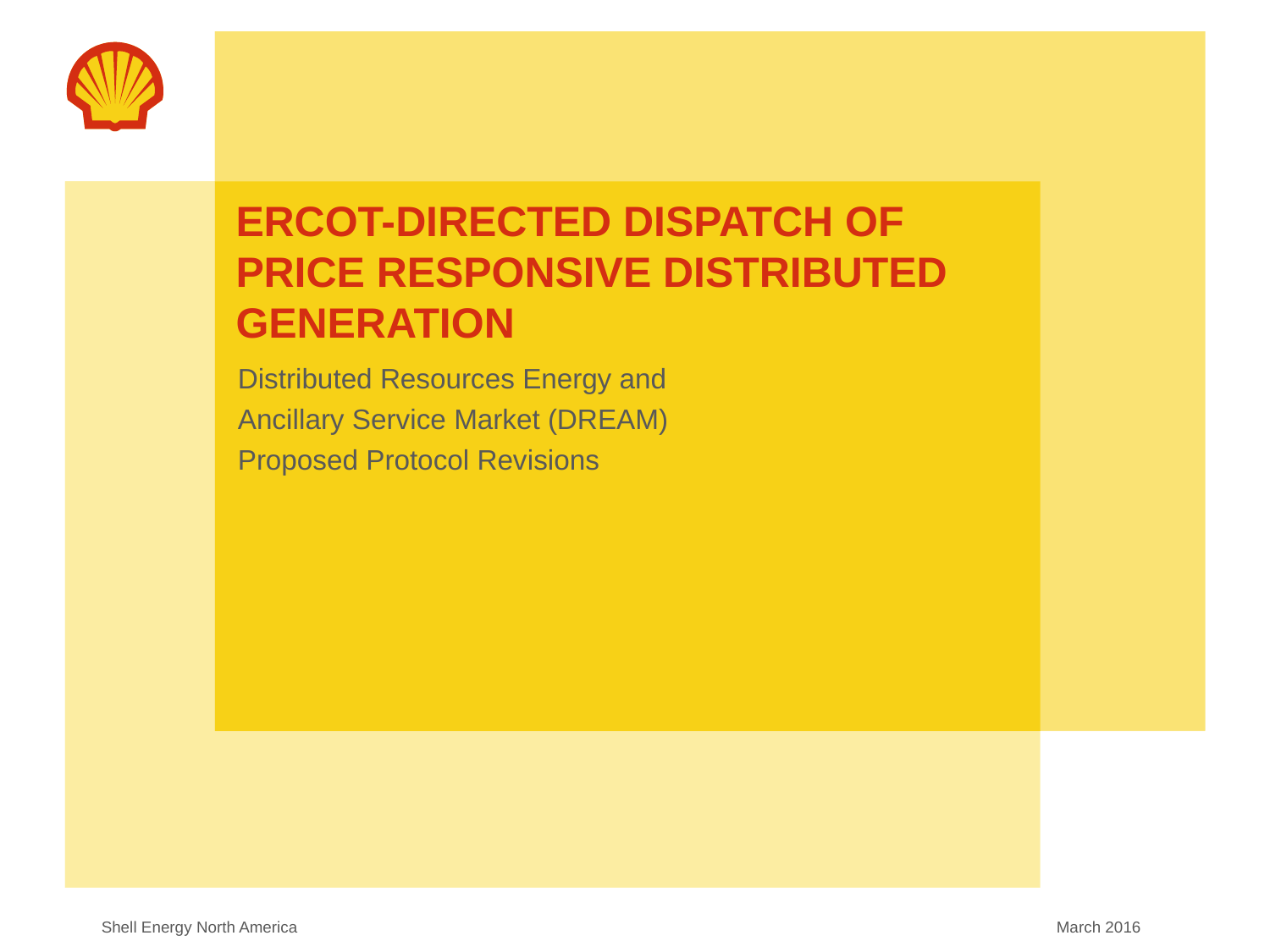

# ERCOT-Directed dispatch of price responsive distributed generation
Distributed Resources Energy and Ancillary Service Market (DREAM) Proposed Protocol Revisions
Shell Energy North America                                                                                                                                                                           March 2016